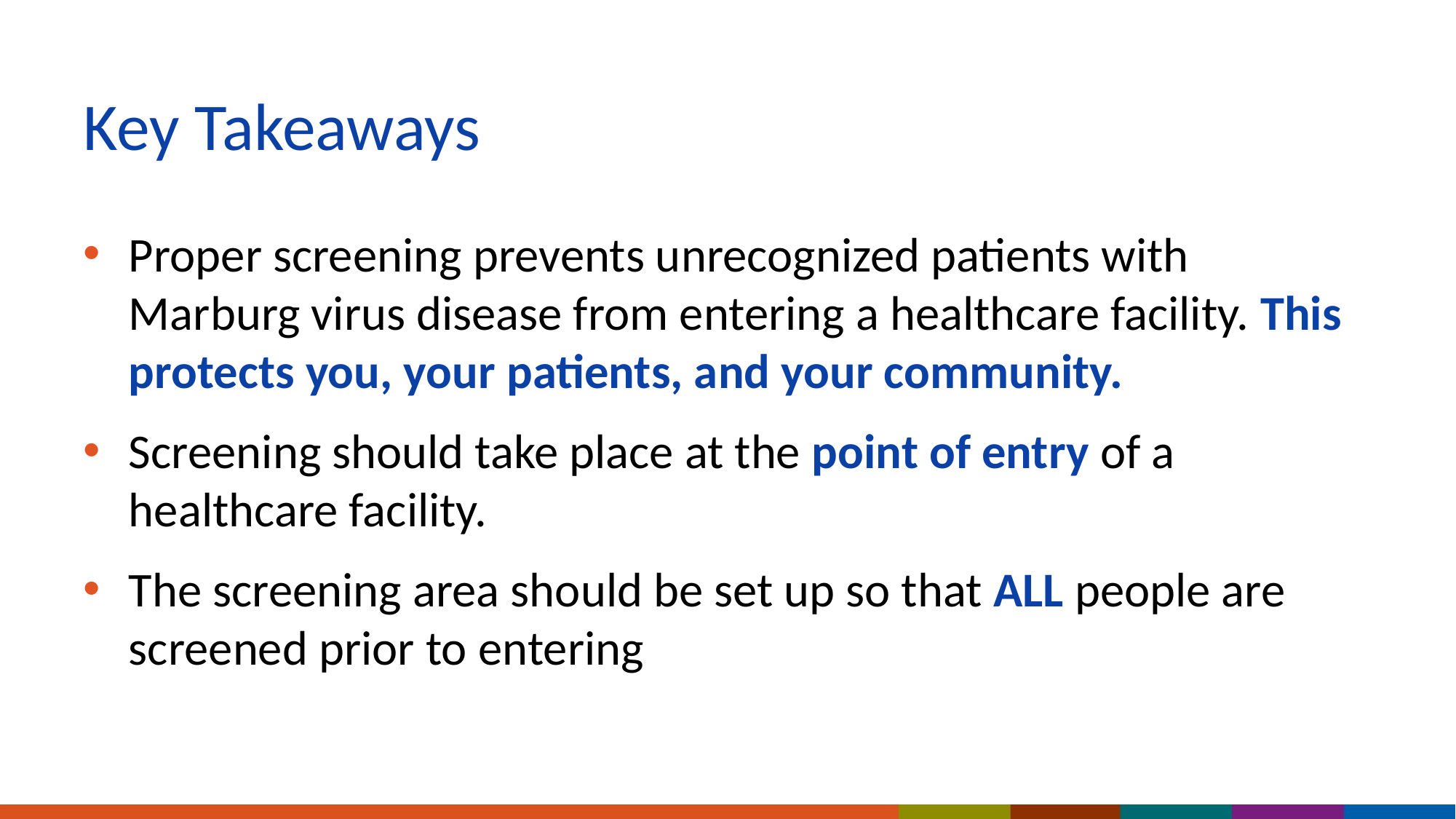

# Key Takeaways
Proper screening prevents unrecognized patients with Marburg virus disease from entering a healthcare facility. This protects you, your patients, and your community.
Screening should take place at the point of entry of a healthcare facility.
The screening area should be set up so that ALL people are screened prior to entering